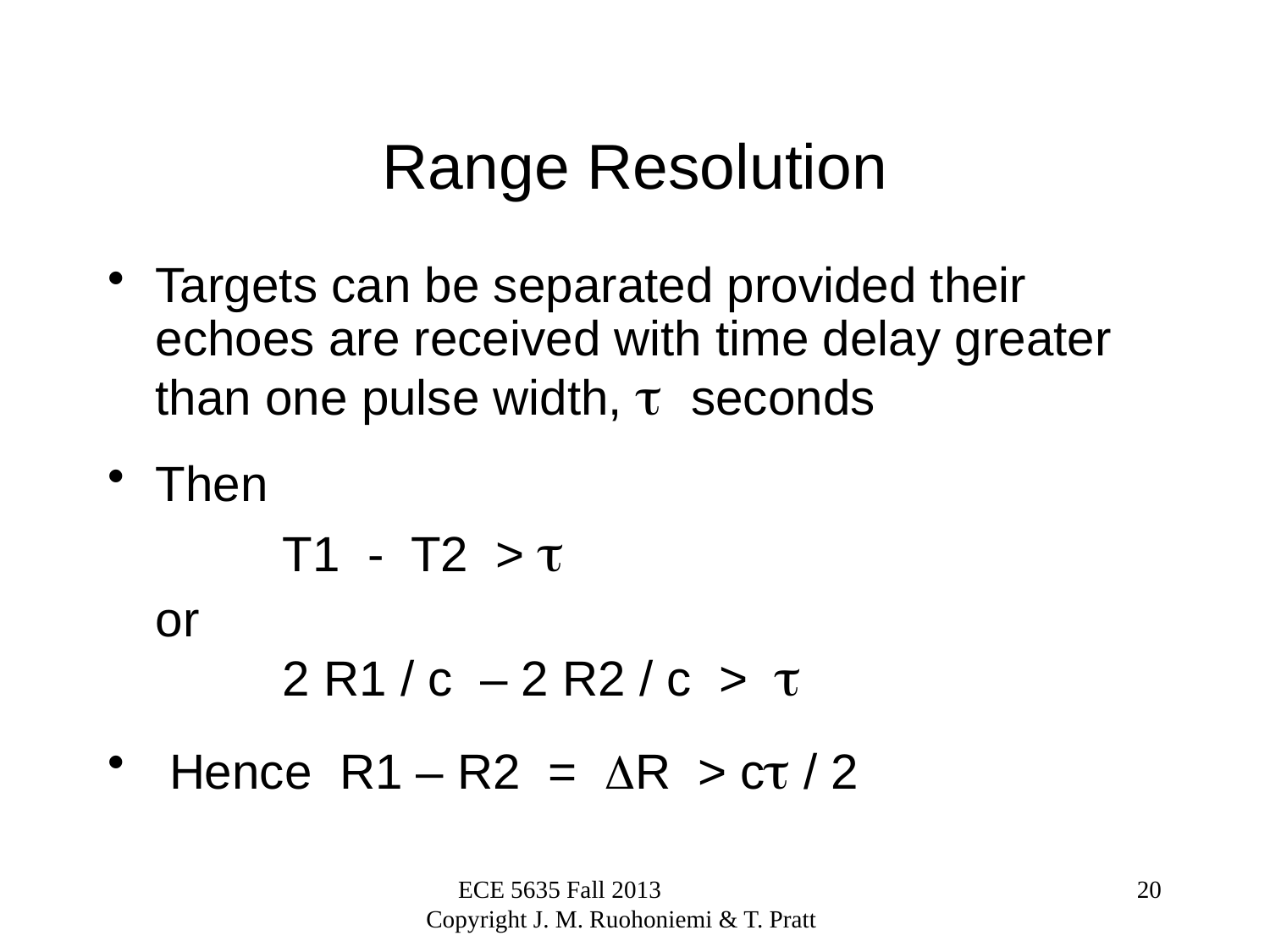

# Range Resolution
Targets can be separated provided their echoes are received with time delay greater than one pulse width, τ  seconds
Then
		T1  -  T2  > τ
	or
		2 R1 / c  – 2 R2 / c  >  τ
 Hence  R1 – R2  =  ΔR  > cτ / 2
ECE 5635 Fall 2013                      Copyright J. M. Ruohoniemi & T. Pratt
20